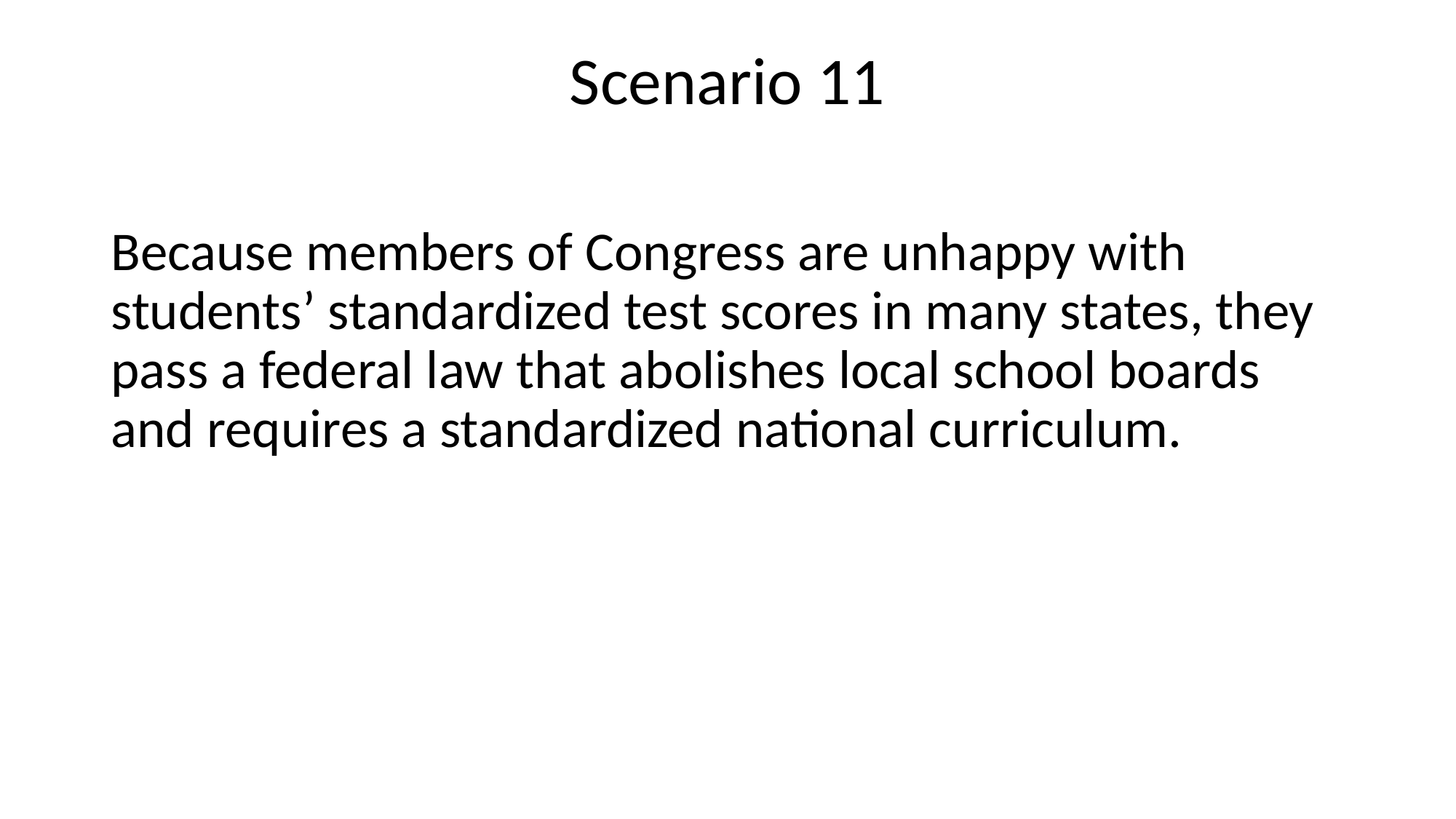

# Scenario 11
Because members of Congress are unhappy with students’ standardized test scores in many states, they pass a federal law that abolishes local school boards and requires a standardized national curriculum.